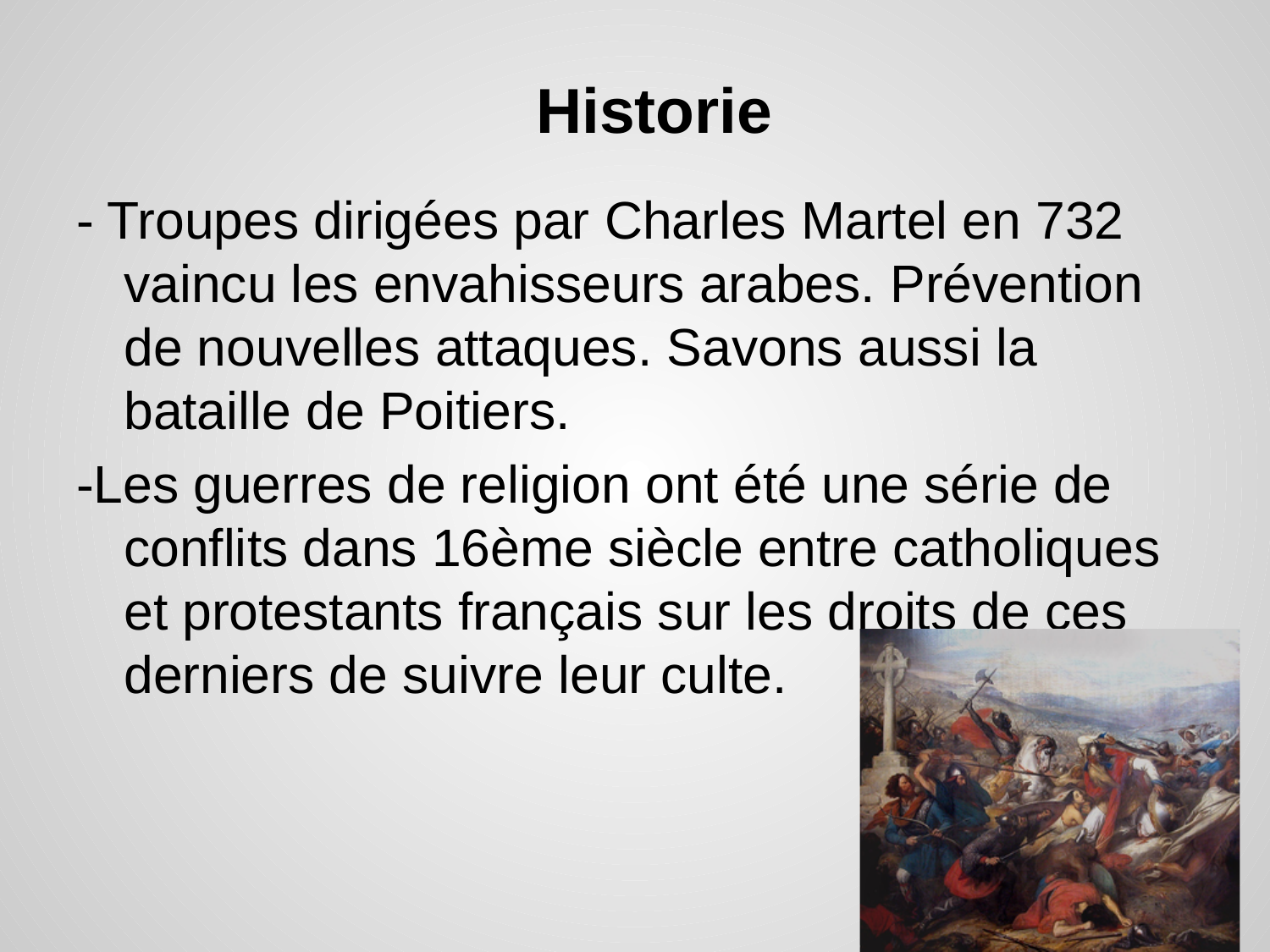

# Historie
- Troupes dirigées par Charles Martel en 732 vaincu les envahisseurs arabes. Prévention de nouvelles attaques. Savons aussi la bataille de Poitiers.
-Les guerres de religion ont été une série de conflits dans 16ème siècle entre catholiques et protestants français sur les droits de ces derniers de suivre leur culte.